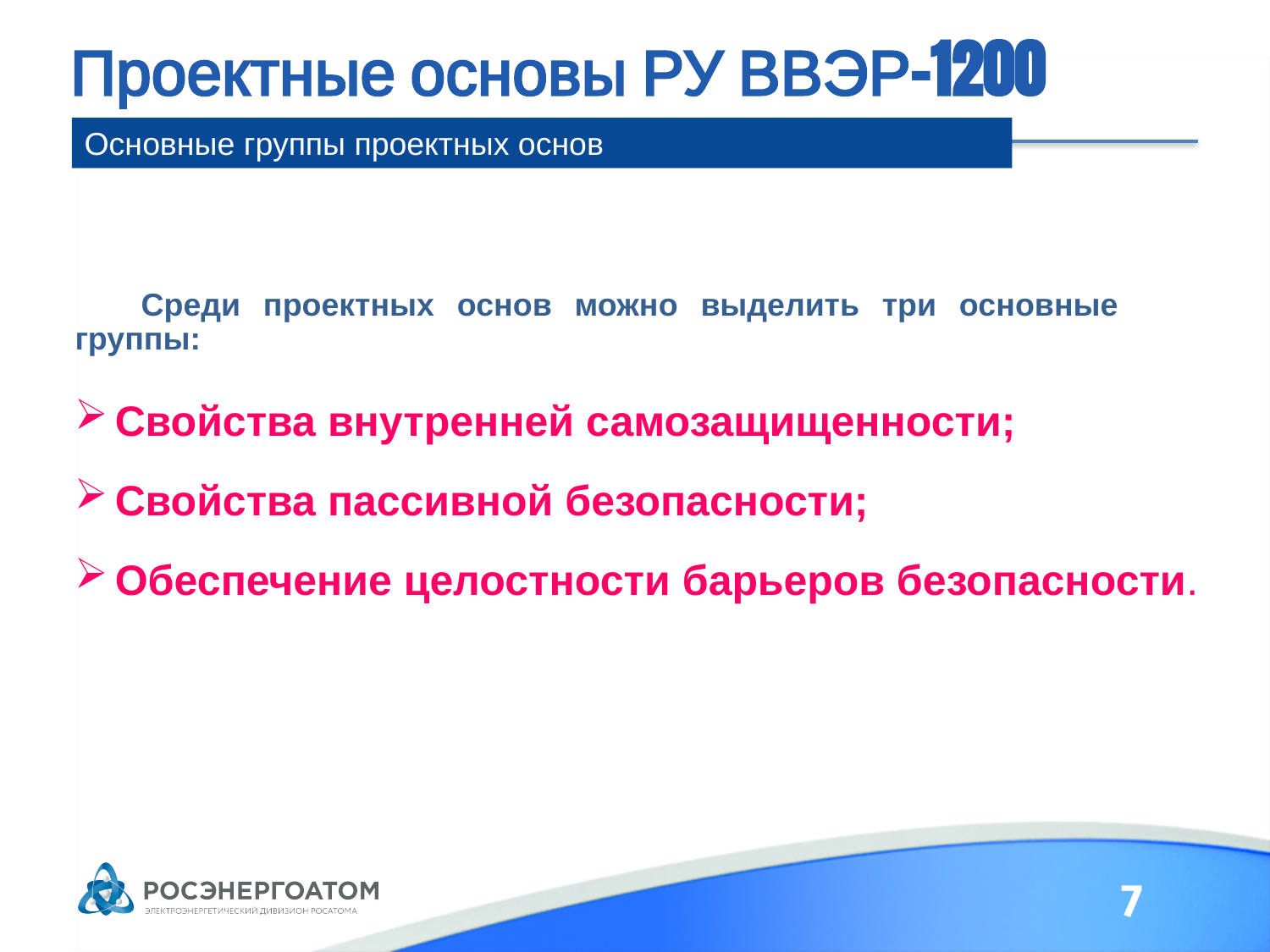

# Проектные основы РУ ВВЭР-1200
Основные группы проектных основ

Среди проектных основ можно выделить три основные группы:
Свойства внутренней самозащищенности;
Свойства пассивной безопасности;
Обеспечение целостности барьеров безопасности.